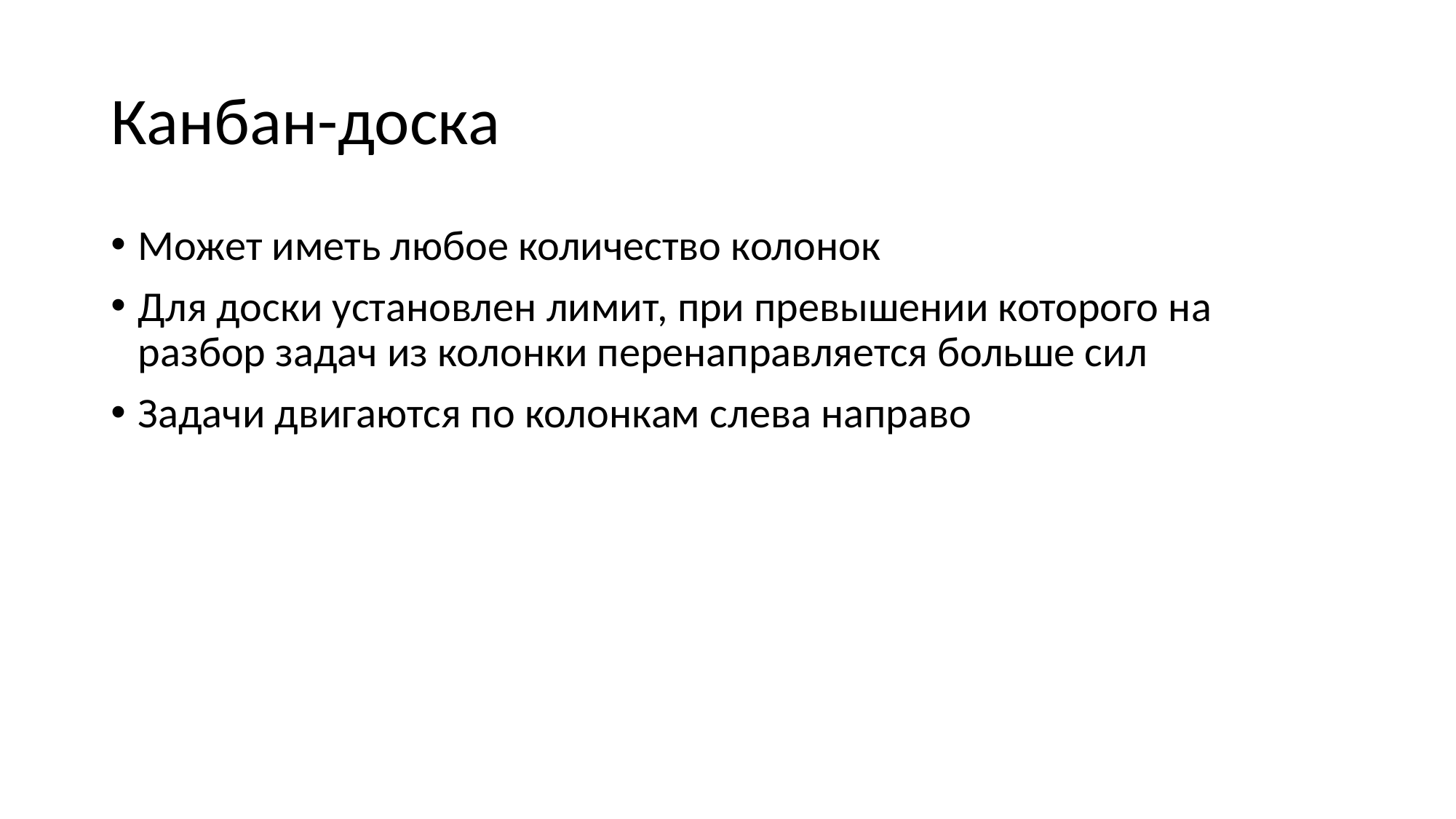

# Канбан-доска
Может иметь любое количество колонок
Для доски установлен лимит, при превышении которого на разбор задач из колонки перенаправляется больше сил
Задачи двигаются по колонкам слева направо